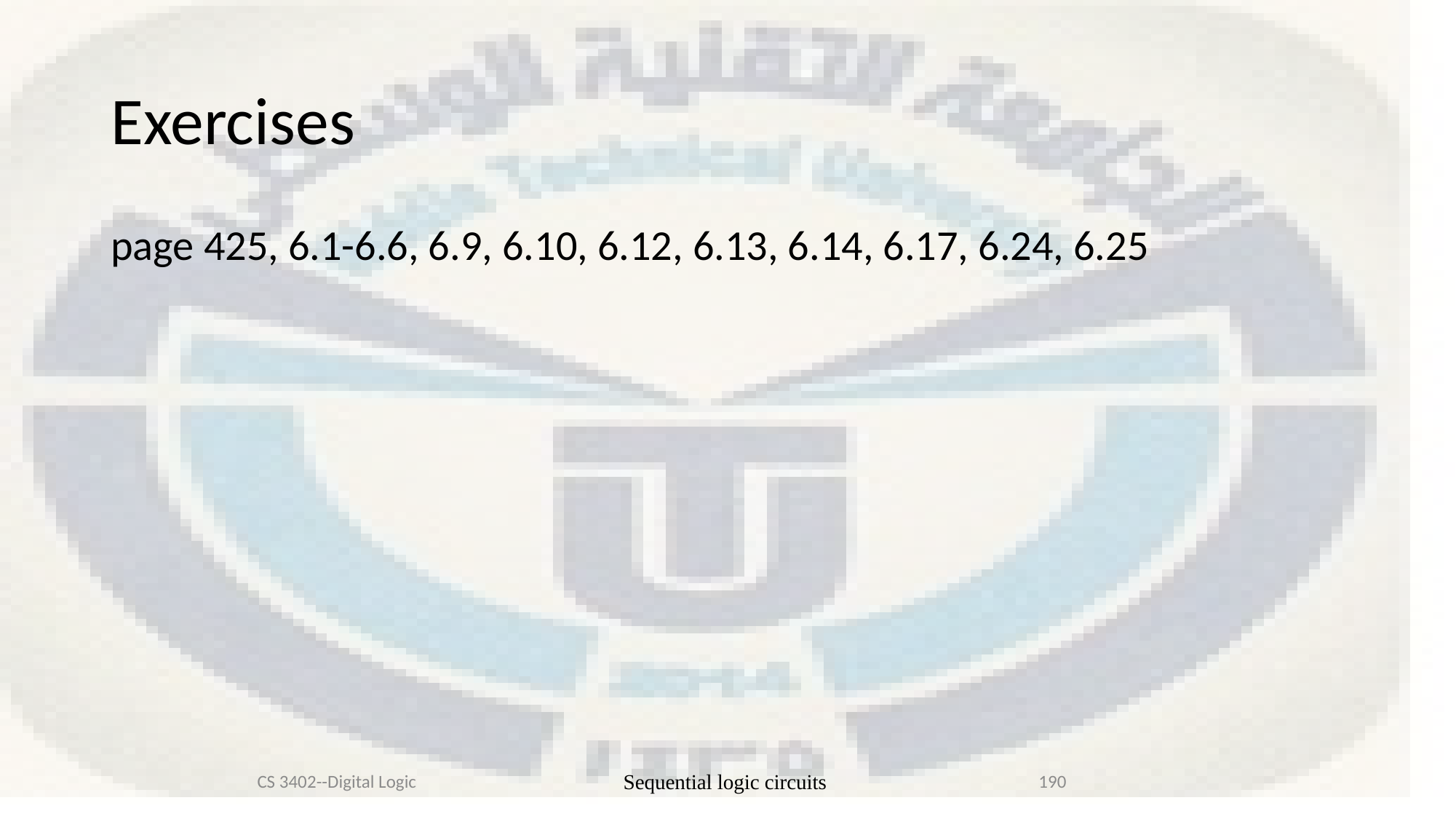

# Exercises
page 425, 6.1-6.6, 6.9, 6.10, 6.12, 6.13, 6.14, 6.17, 6.24, 6.25
CS 3402--Digital Logic
Sequential logic circuits
190